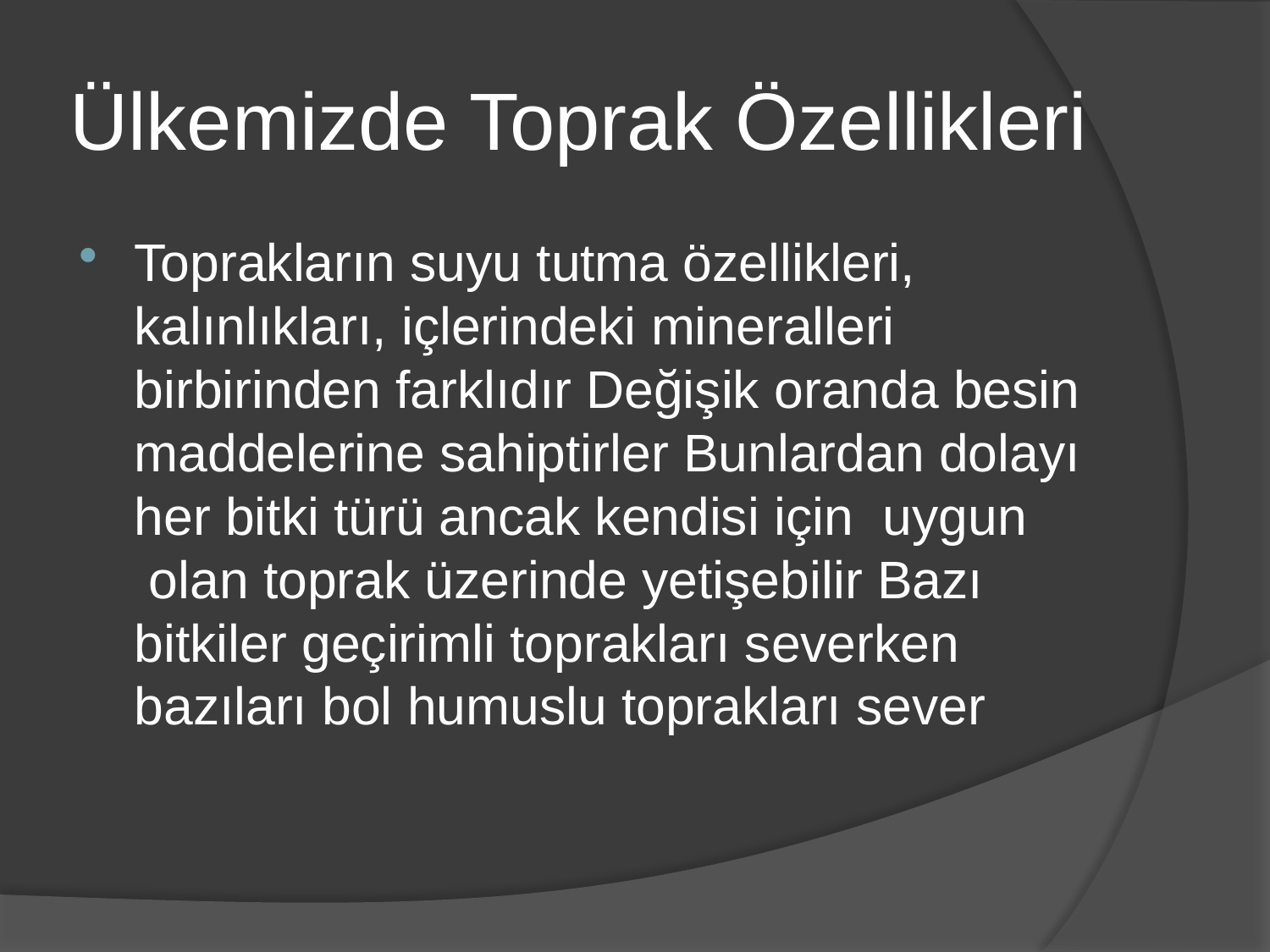

# Ülkemizde Toprak Özellikleri
Toprakların suyu tutma özellikleri, kalınlıkları, içlerindeki mineralleri birbirinden farklıdır Değişik oranda besin maddelerine sahiptirler Bunlardan dolayı her bitki türü ancak kendisi için  uygun  olan toprak üzerinde yetişebilir Bazı bitkiler geçirimli toprakları severken bazıları bol humuslu toprakları sever